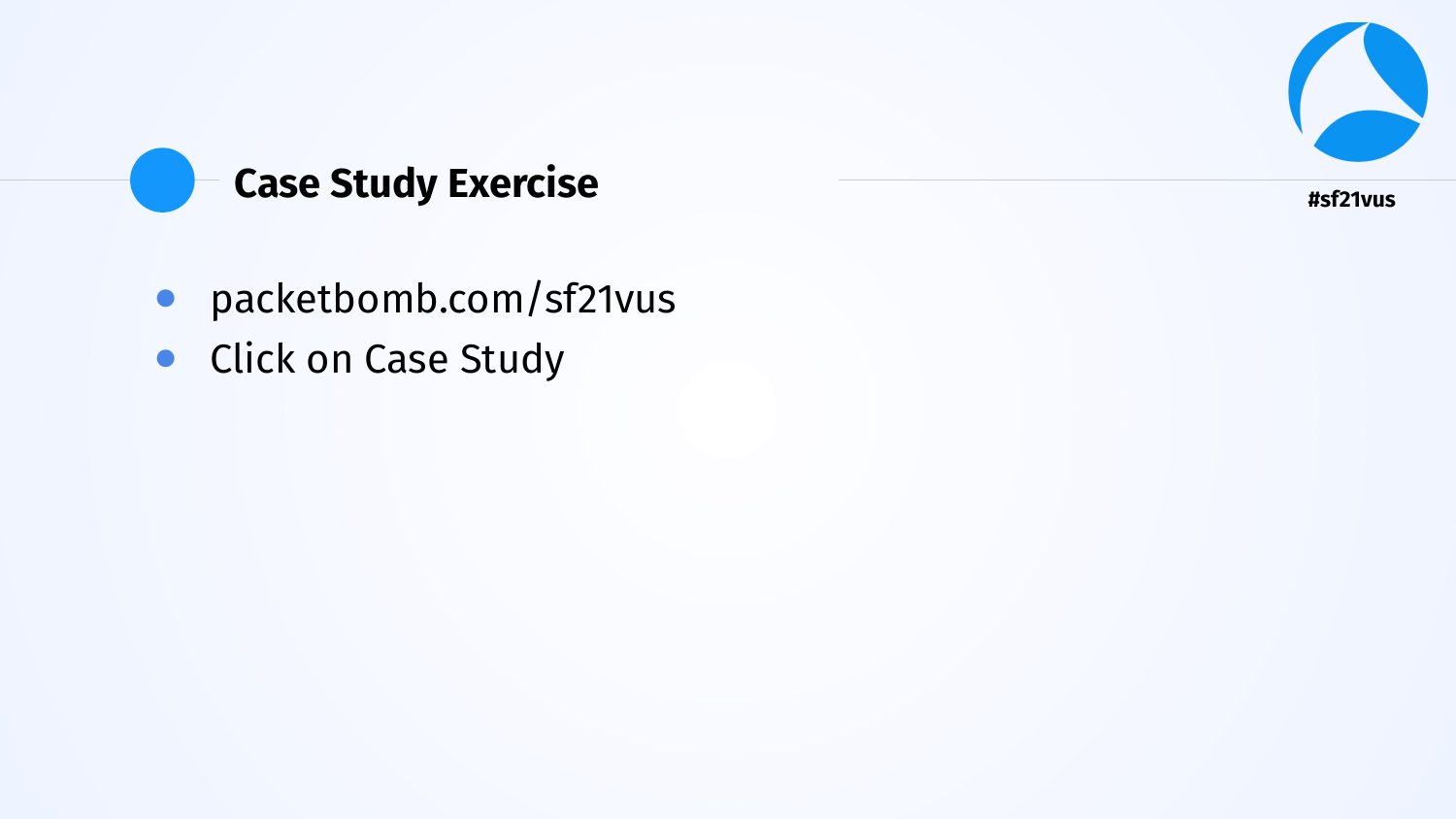

# Case Study Exercise
packetbomb.com/sf21vus
Click on Case Study